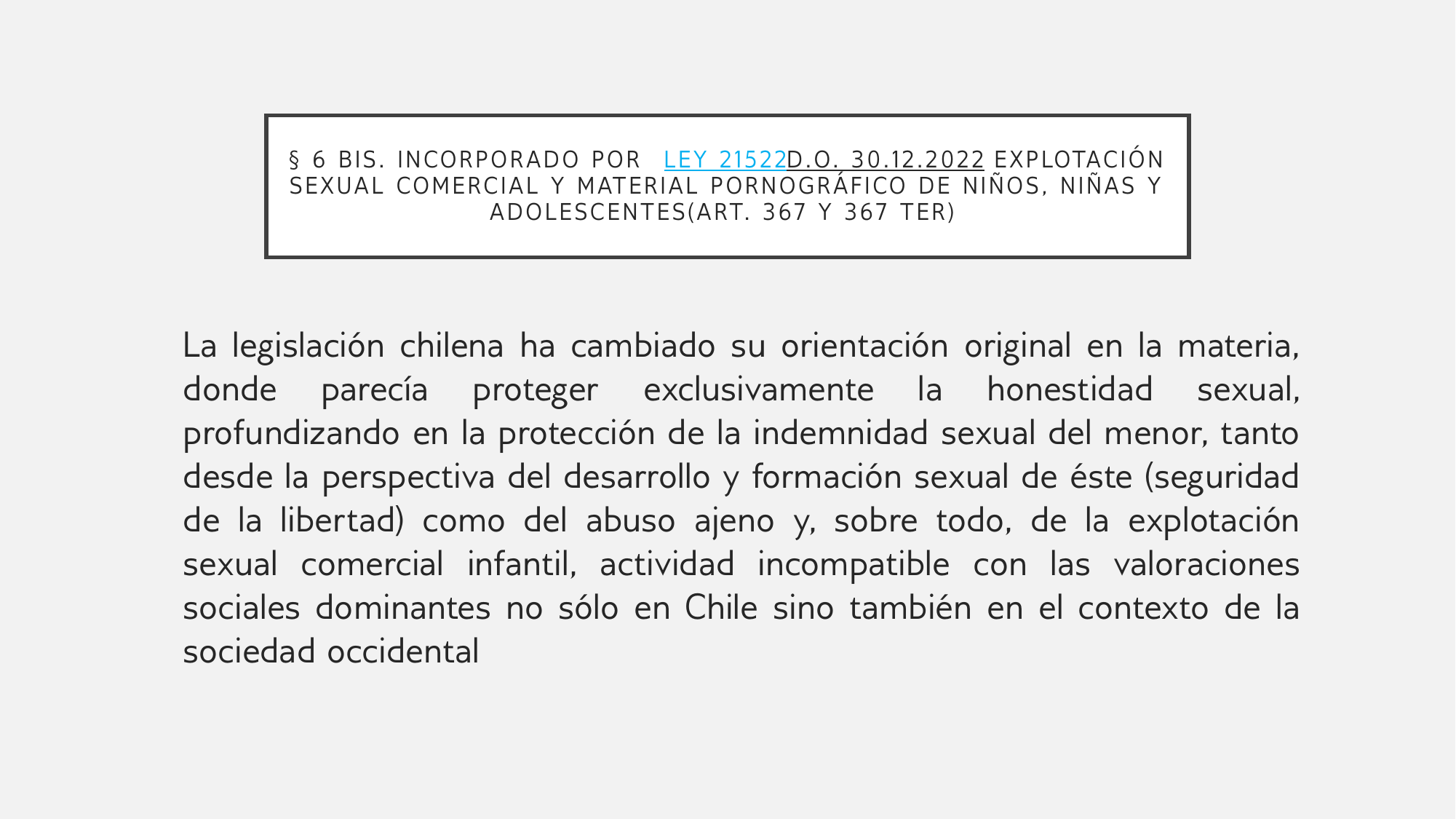

# § 6 bis. Incorporado por  Ley 21522 D.O. 30.12.2022 Explotación sexual comercial y material pornográfico de niños, niñas y adolescentes(art. 367 y 367 ter)
La legislación chilena ha cambiado su orientación original en la materia, donde parecía proteger exclusivamente la honestidad sexual, profundizando en la protección de la indemnidad sexual del menor, tanto desde la perspectiva del desarrollo y formación sexual de éste (seguridad de la libertad) como del abuso ajeno y, sobre todo, de la explotación sexual comercial infantil, actividad incompatible con las valoraciones sociales dominantes no sólo en Chile sino también en el contexto de la sociedad occidental